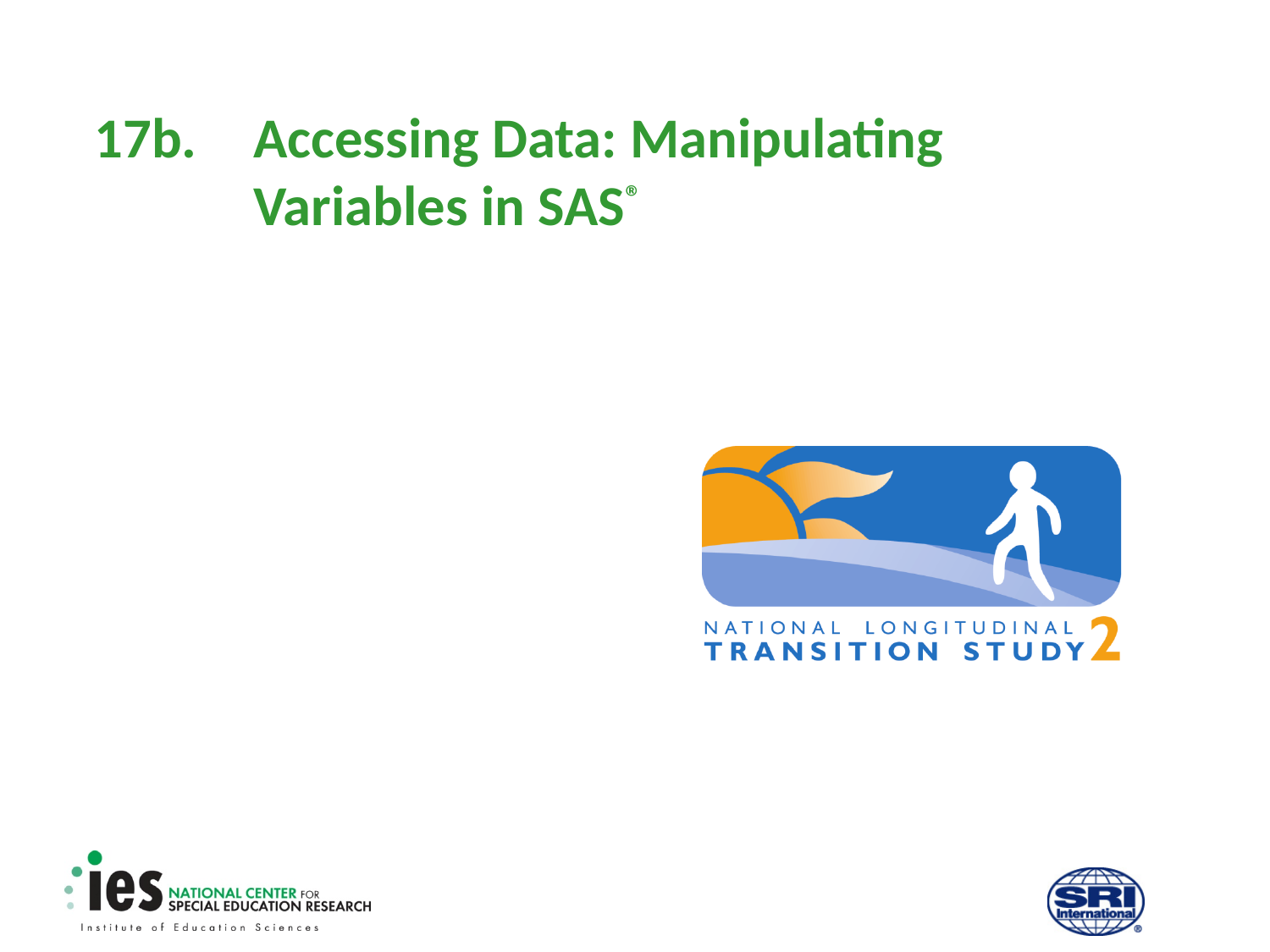

# 17b.	Accessing Data: Manipulating Variables in SAS®